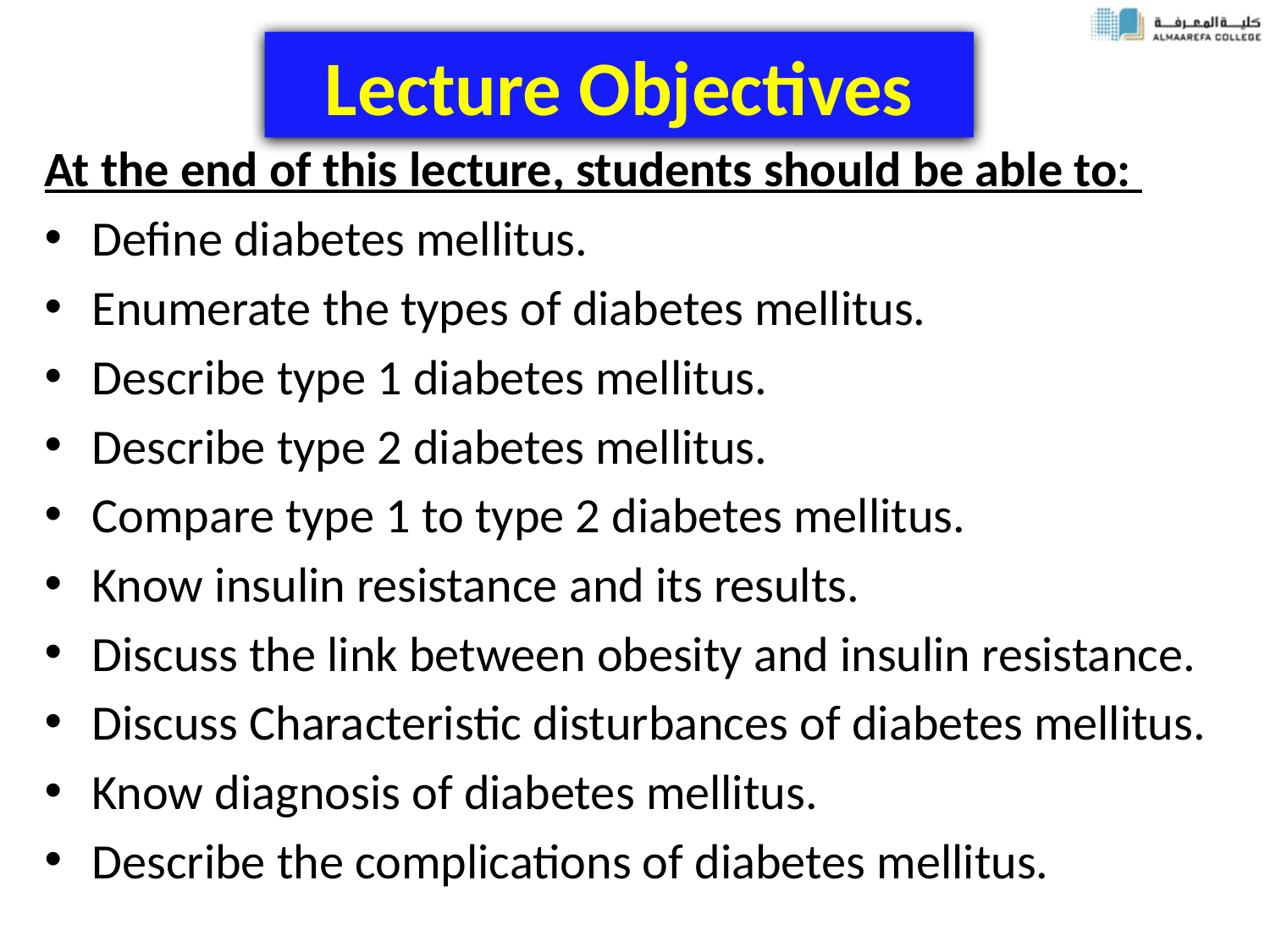

# Lecture Objectives
At the end of this lecture, students should be able to:
Define diabetes mellitus.
Enumerate the types of diabetes mellitus.
Describe type 1 diabetes mellitus.
Describe type 2 diabetes mellitus.
Compare type 1 to type 2 diabetes mellitus.
Know insulin resistance and its results.
Discuss the link between obesity and insulin resistance.
Discuss Characteristic disturbances of diabetes mellitus.
Know diagnosis of diabetes mellitus.
Describe the complications of diabetes mellitus.